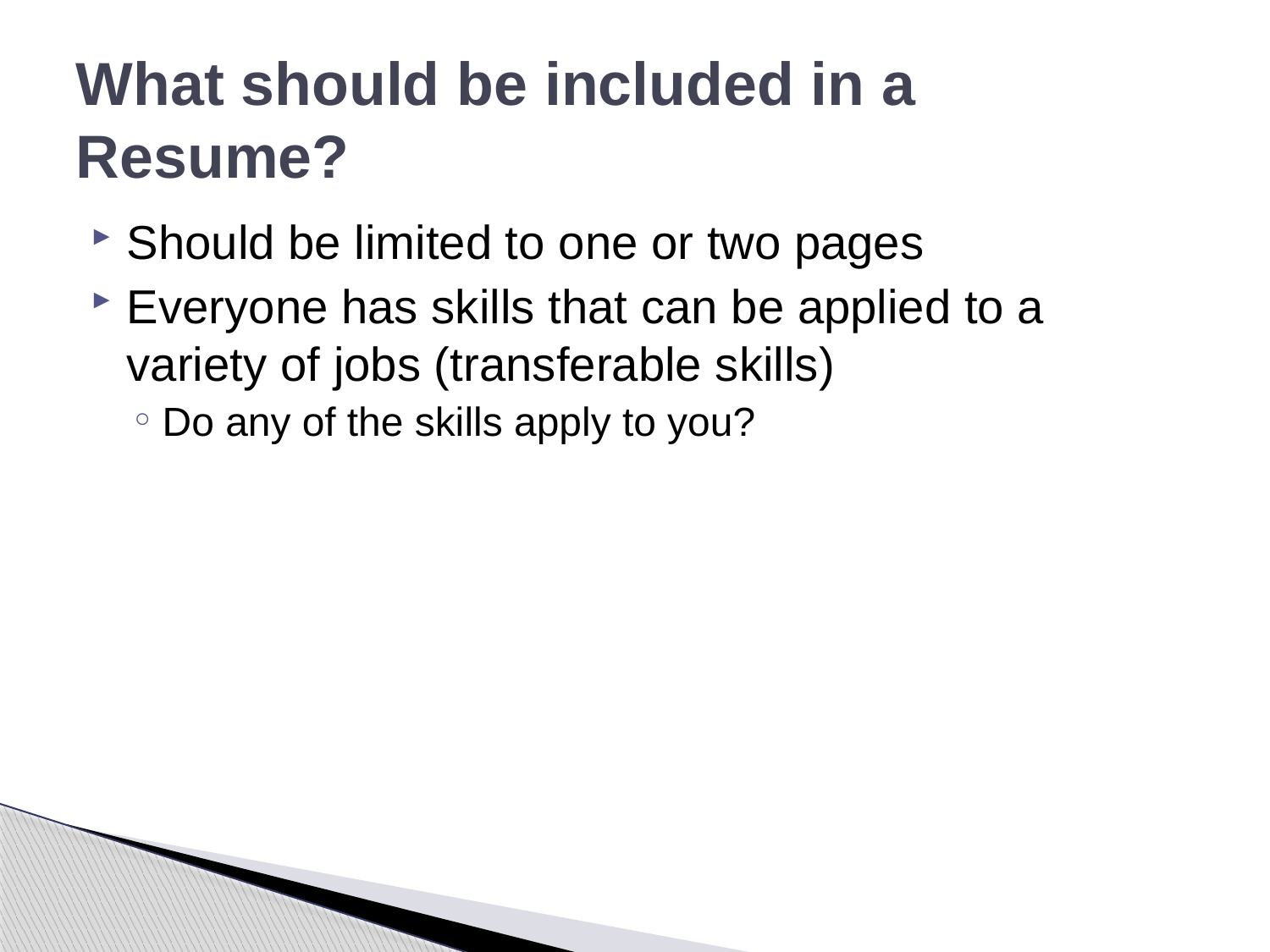

# What should be included in a Resume?
Should be limited to one or two pages
Everyone has skills that can be applied to a variety of jobs (transferable skills)
Do any of the skills apply to you?